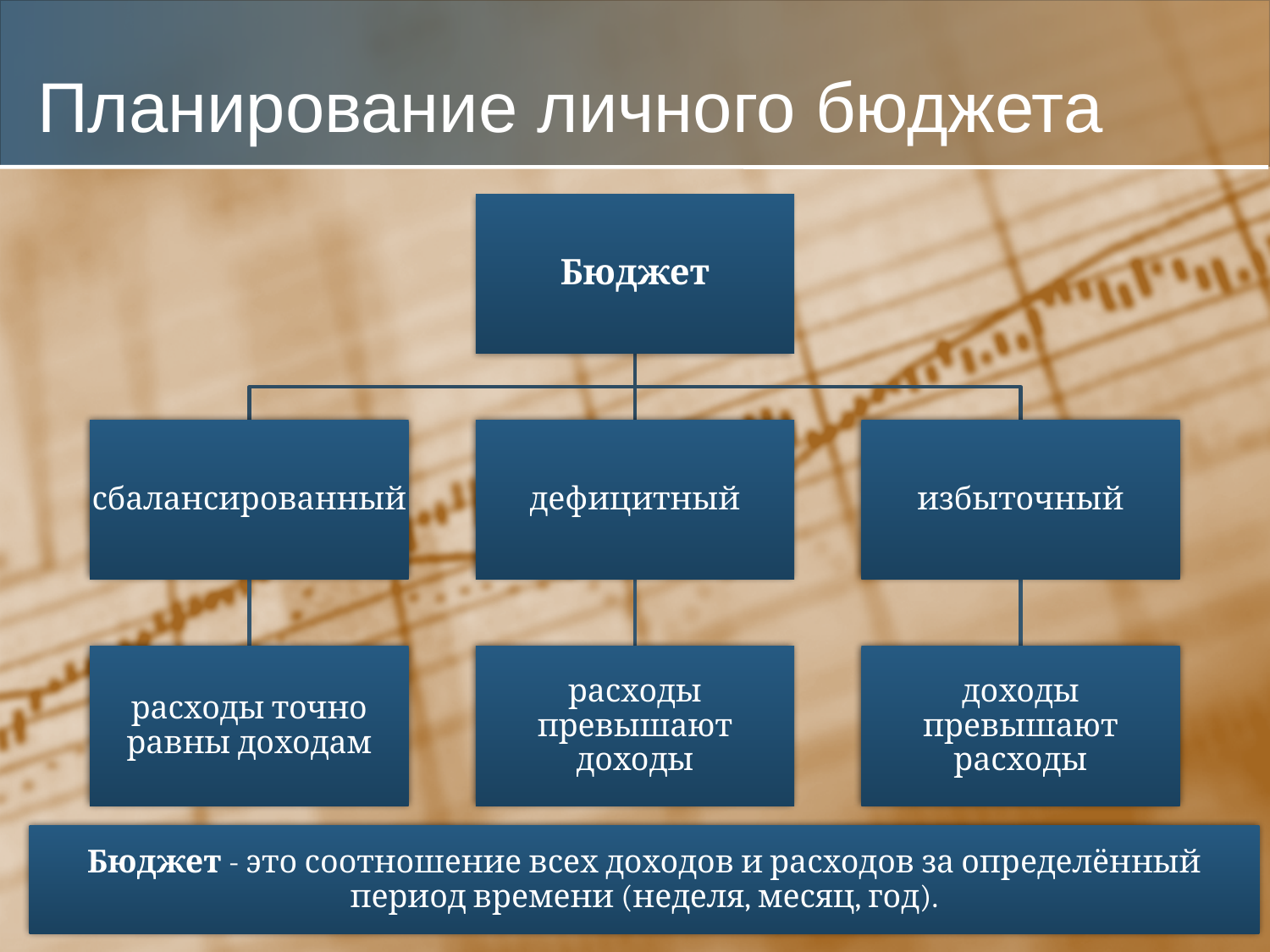

# Планирование личного бюджета
Бюджет
сбалансированный
расходы точно равны доходам
дефицитный
расходы превышают доходы
избыточный
доходы превышают расходы

Бюджет - это соотношение всех доходов и расходов за определённый период времени (неделя, месяц, год).